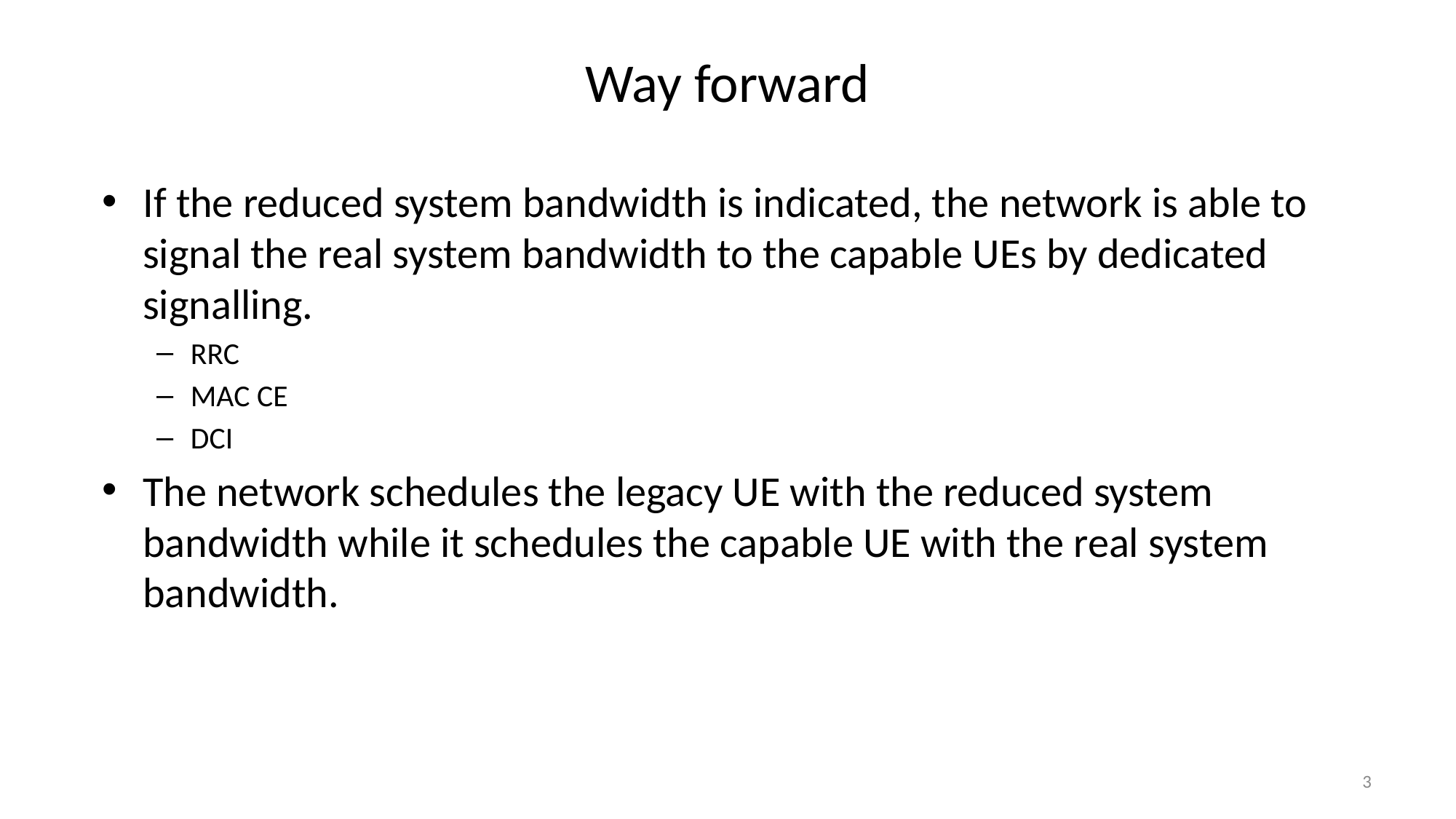

# Way forward
If the reduced system bandwidth is indicated, the network is able to signal the real system bandwidth to the capable UEs by dedicated signalling.
RRC
MAC CE
DCI
The network schedules the legacy UE with the reduced system bandwidth while it schedules the capable UE with the real system bandwidth.
3